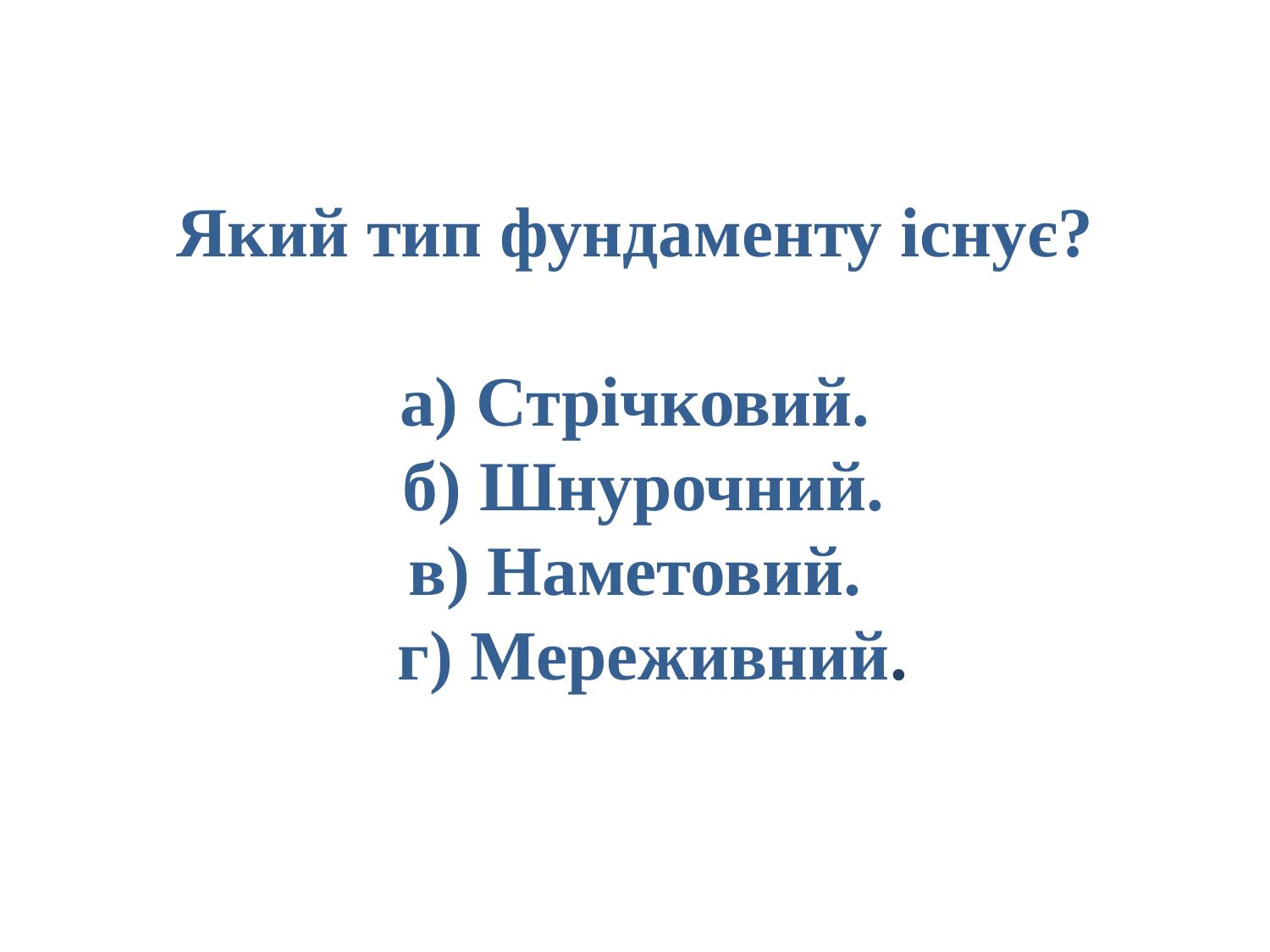

# Який тип фундаменту існує? а) Стрічковий. б) Шнурочний. в) Наметовий. г) Мереживний.